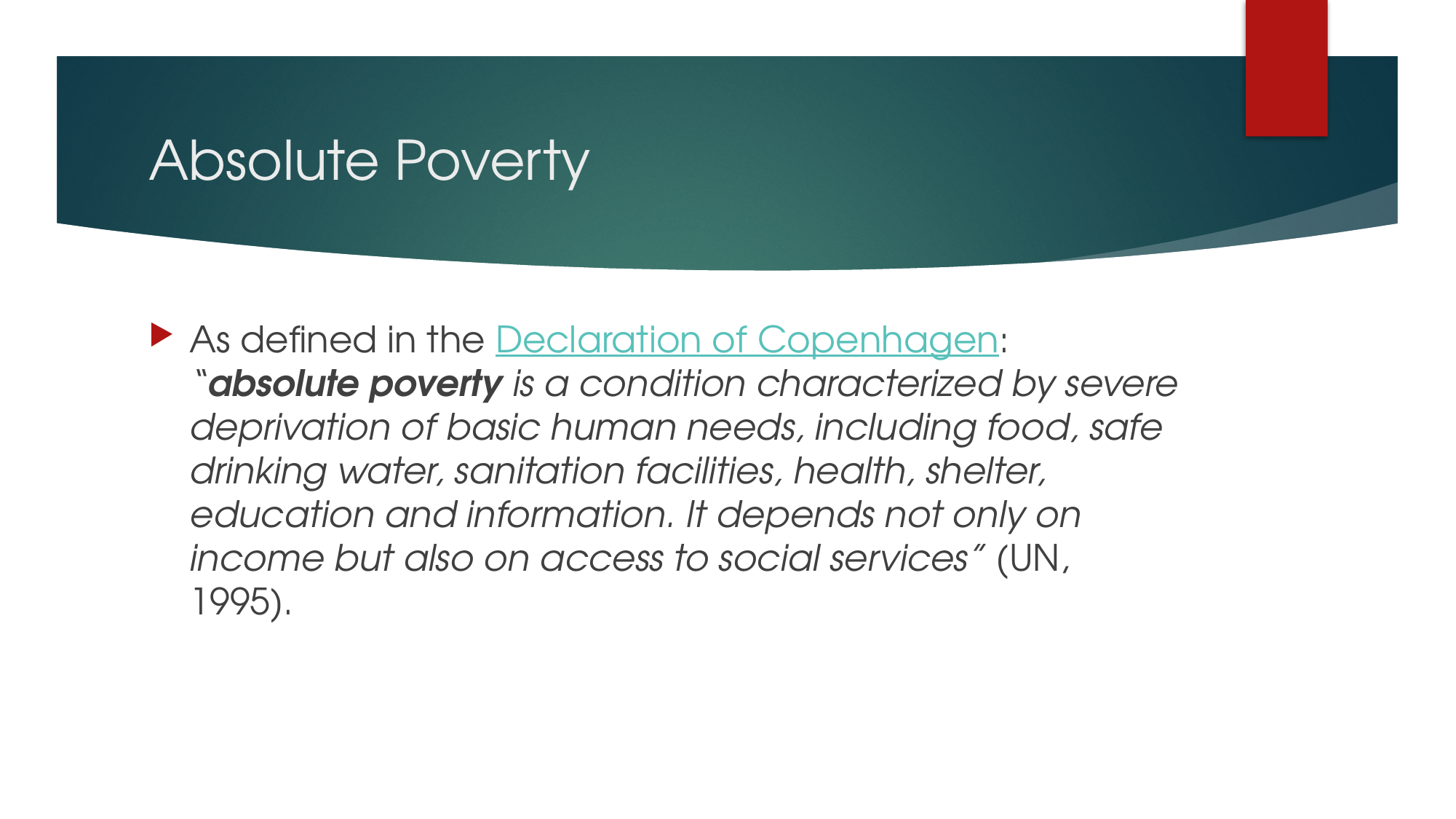

# Absolute Poverty
As defined in the Declaration of Copenhagen: “absolute poverty is a condition characterized by severe deprivation of basic human needs, including food, safe drinking water, sanitation facilities, health, shelter, education and information. It depends not only on income but also on access to social services” (UN, 1995).